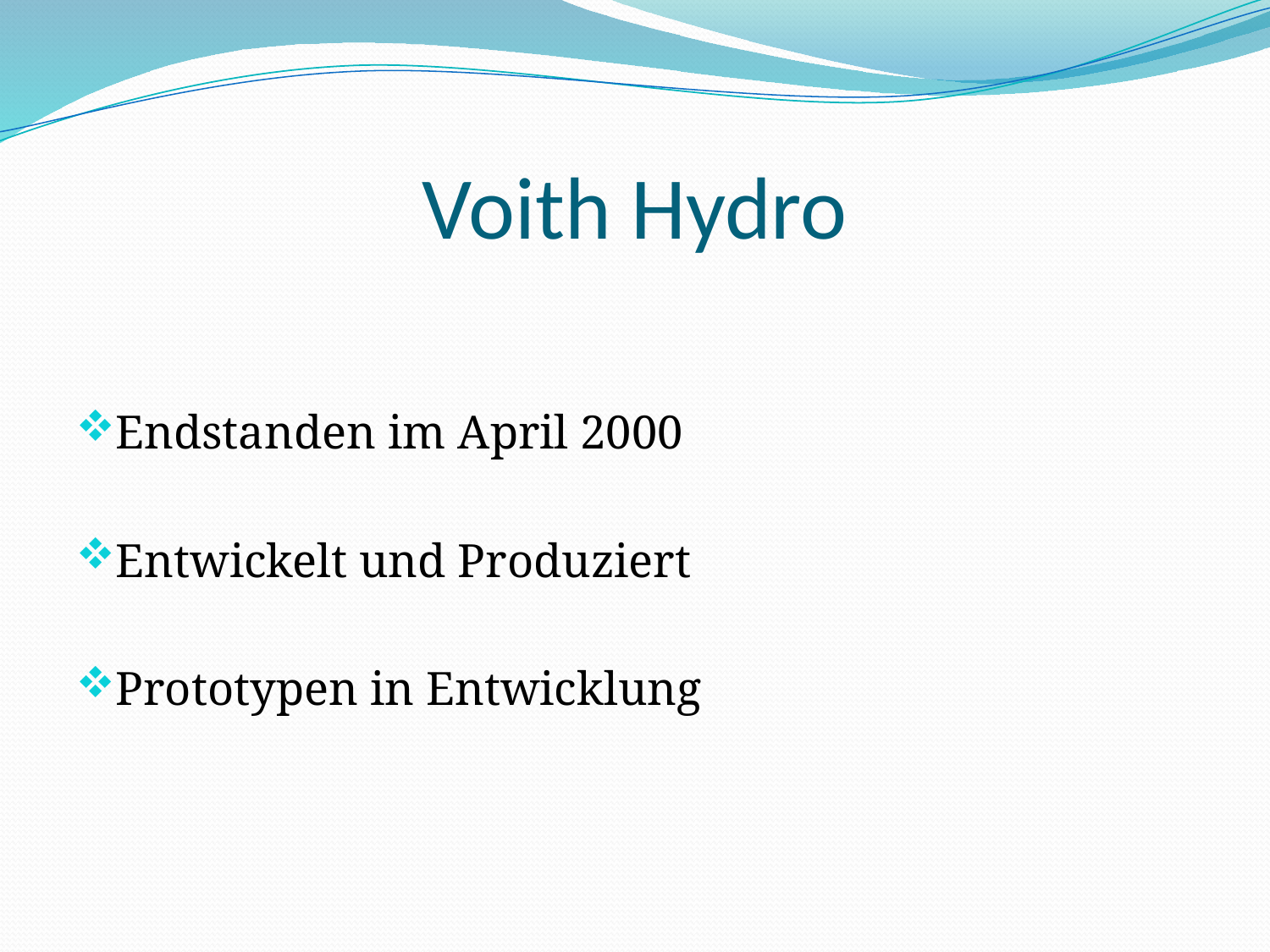

# Voith Hydro

Endstanden im April 2000

Entwickelt und Produziert

Prototypen in Entwicklung